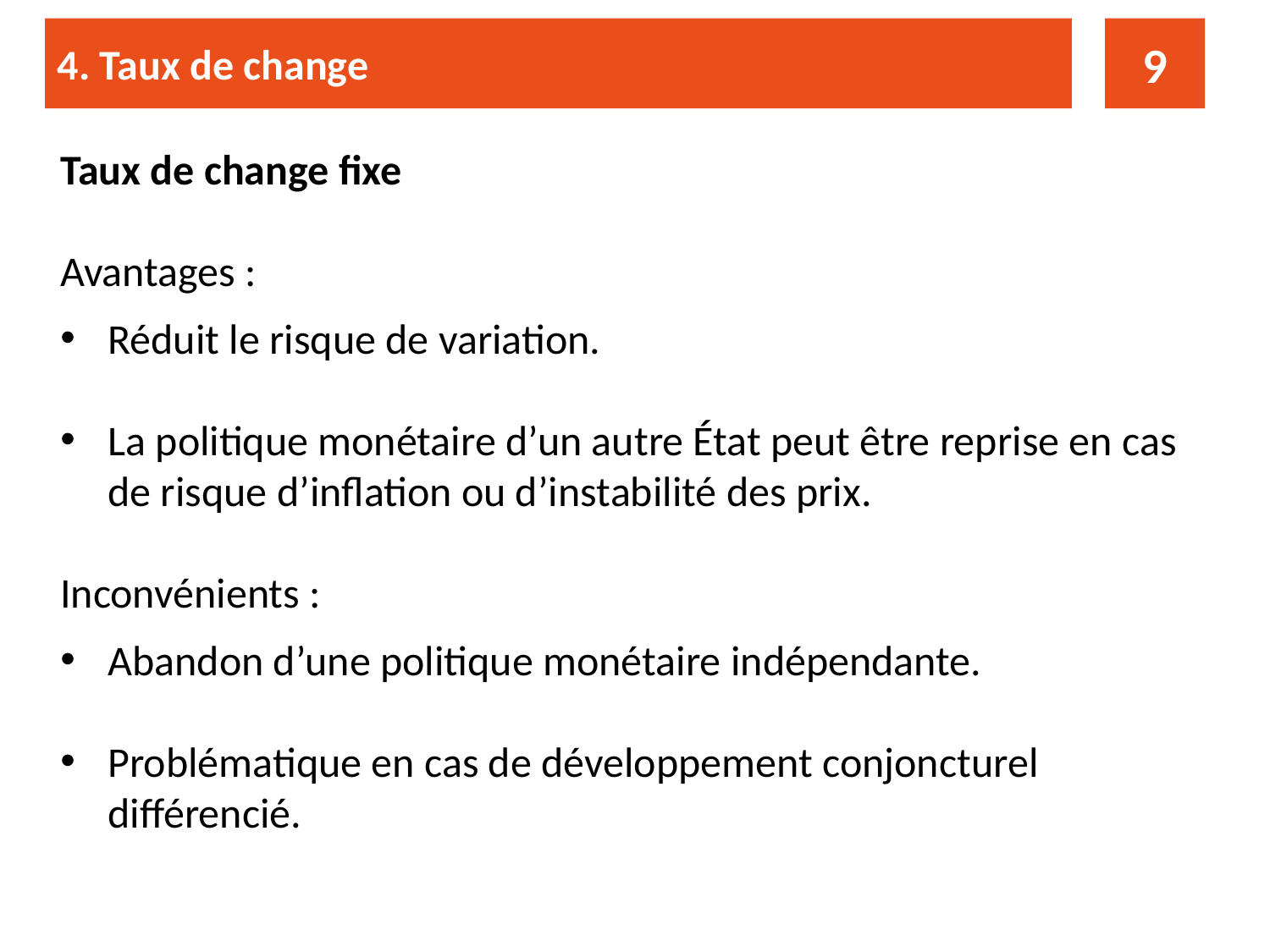

4. Taux de change
9
Taux de change fixe

Avantages :

Réduit le risque de variation.

La politique monétaire d’un autre État peut être reprise en cas de risque d’inflation ou d’instabilité des prix.

Inconvénients :

Abandon d’une politique monétaire indépendante.

Problématique en cas de développement conjoncturel différencié.